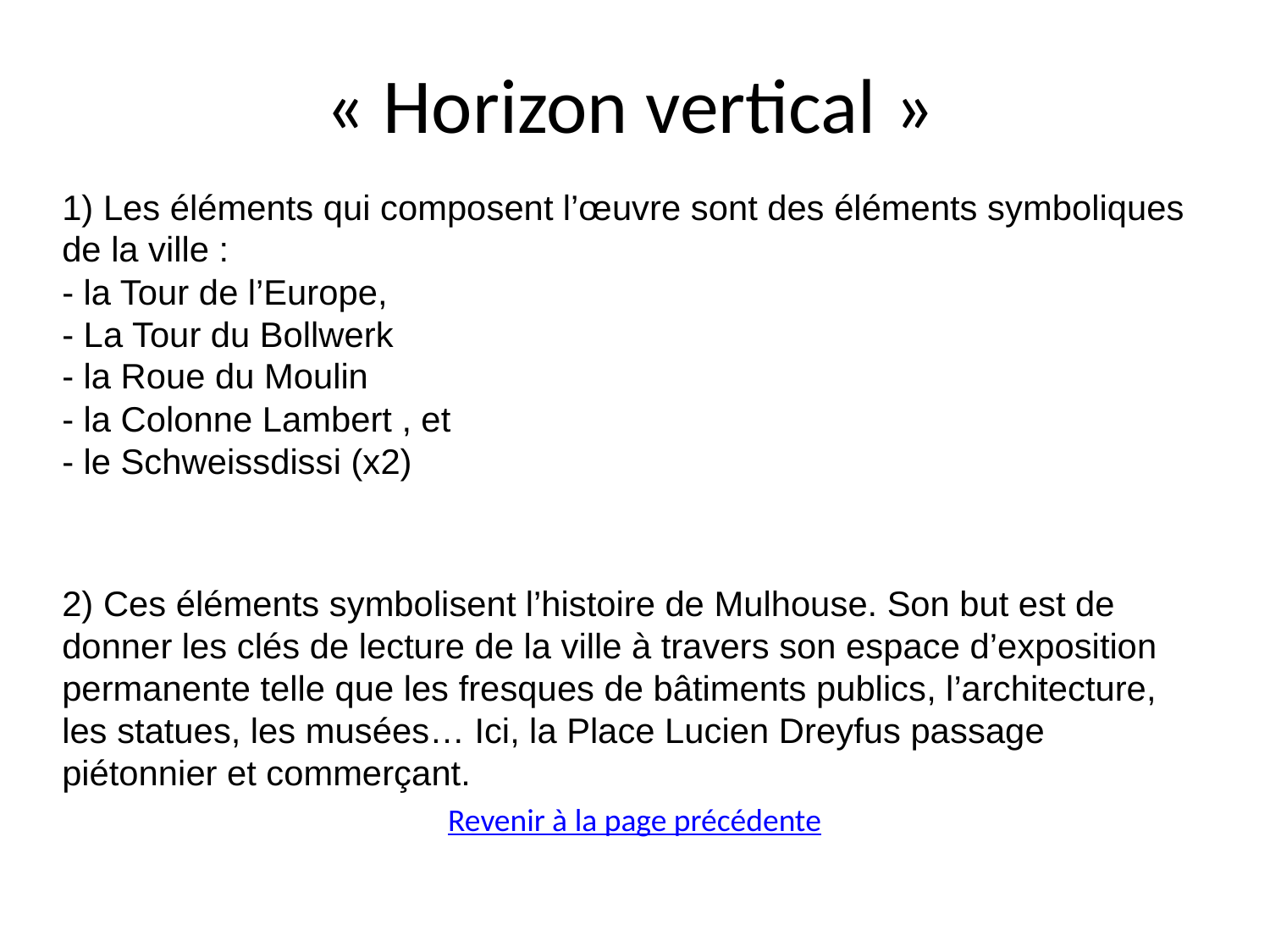

# « Horizon vertical »
1) Les éléments qui composent l’œuvre sont des éléments symboliques de la ville :
- la Tour de l’Europe,
- La Tour du Bollwerk
- la Roue du Moulin
- la Colonne Lambert , et
- le Schweissdissi (x2)
2) Ces éléments symbolisent l’histoire de Mulhouse. Son but est de donner les clés de lecture de la ville à travers son espace d’exposition permanente telle que les fresques de bâtiments publics, l’architecture, les statues, les musées… Ici, la Place Lucien Dreyfus passage piétonnier et commerçant.
Revenir à la page précédente